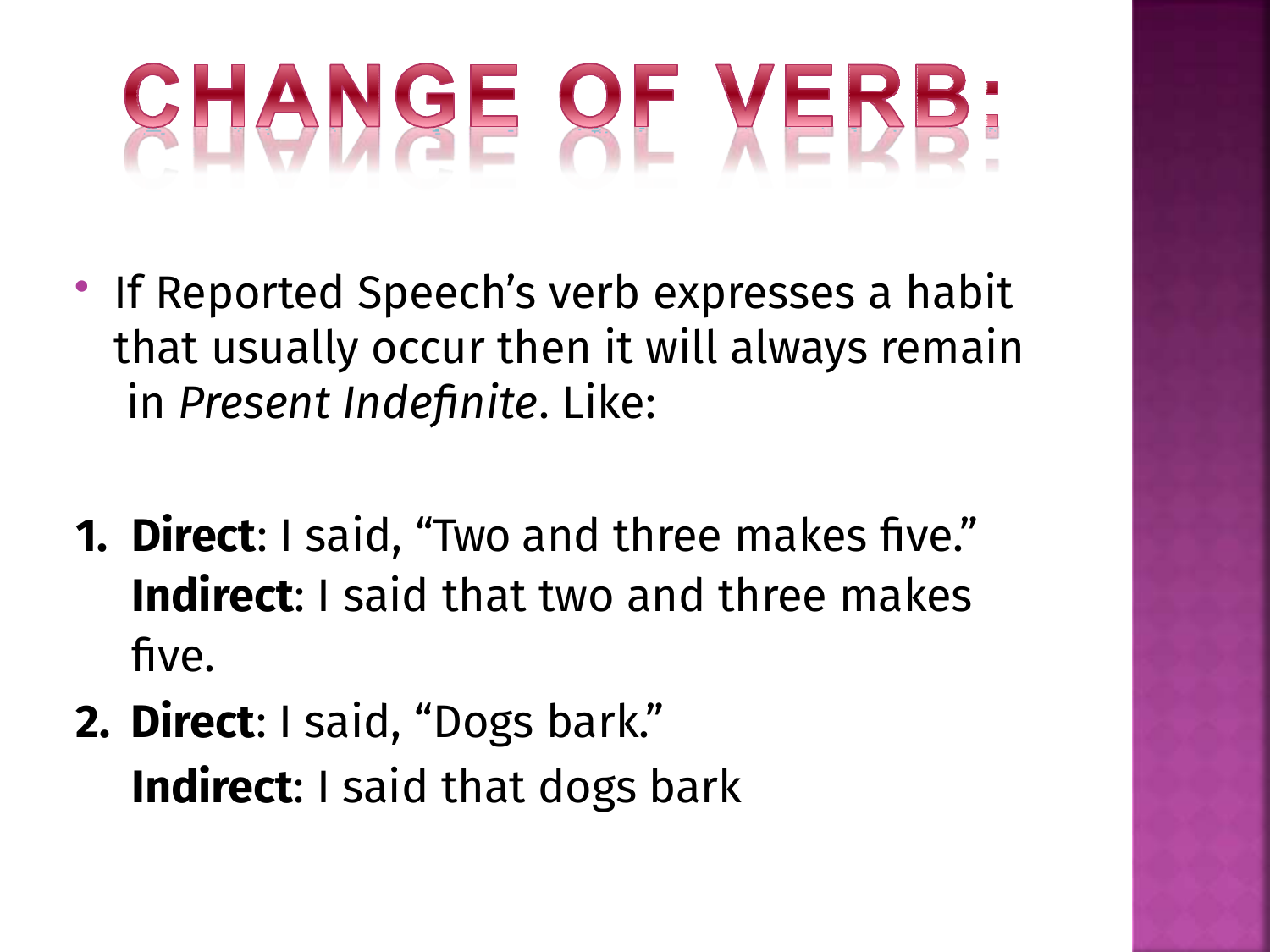

If Reported Speech’s verb expresses a habit  that usually occur then it will always remain  in Present Indefinite. Like:

Direct: I said, “Two and three makes five.”  Indirect: I said that two and three makes  five.
Direct: I said, “Dogs bark.”
Indirect: I said that dogs bark